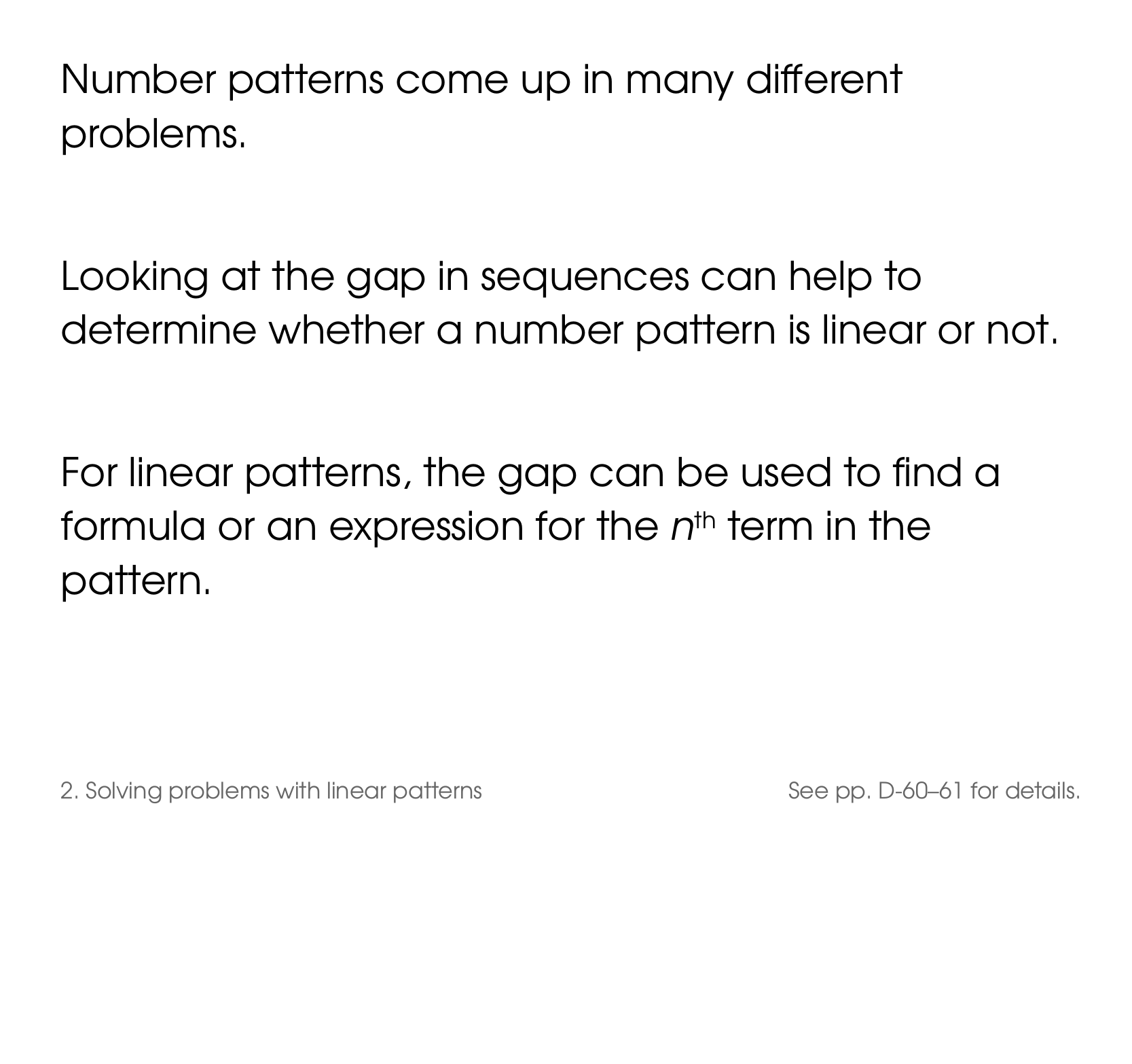

Number patterns come up in many different problems.

Looking at the gap in sequences can help to determine whether a number pattern is linear or not.

For linear patterns, the gap can be used to find a formula or an expression for the nth term in the pattern.
2. Solving problems with linear patterns
See pp. D-60–61 for details.